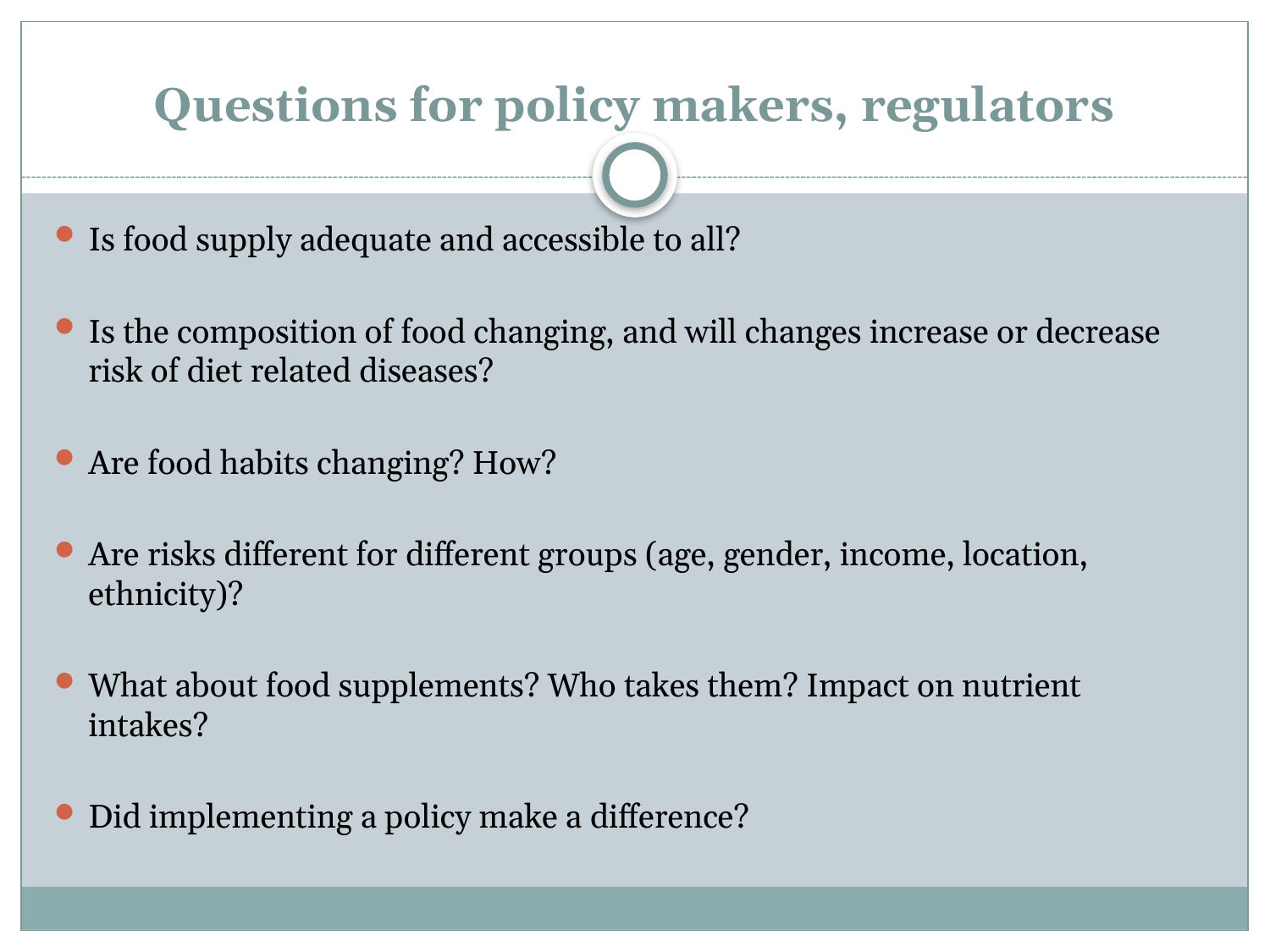

# Questions for policy makers, regulators
Is food supply adequate and accessible to all?

Is the composition of food changing, and will changes increase or decrease risk of diet related diseases?

Are food habits changing? How?

Are risks different for different groups (age, gender, income, location, ethnicity)?

What about food supplements? Who takes them? Impact on nutrient intakes?

Did implementing a policy make a difference?